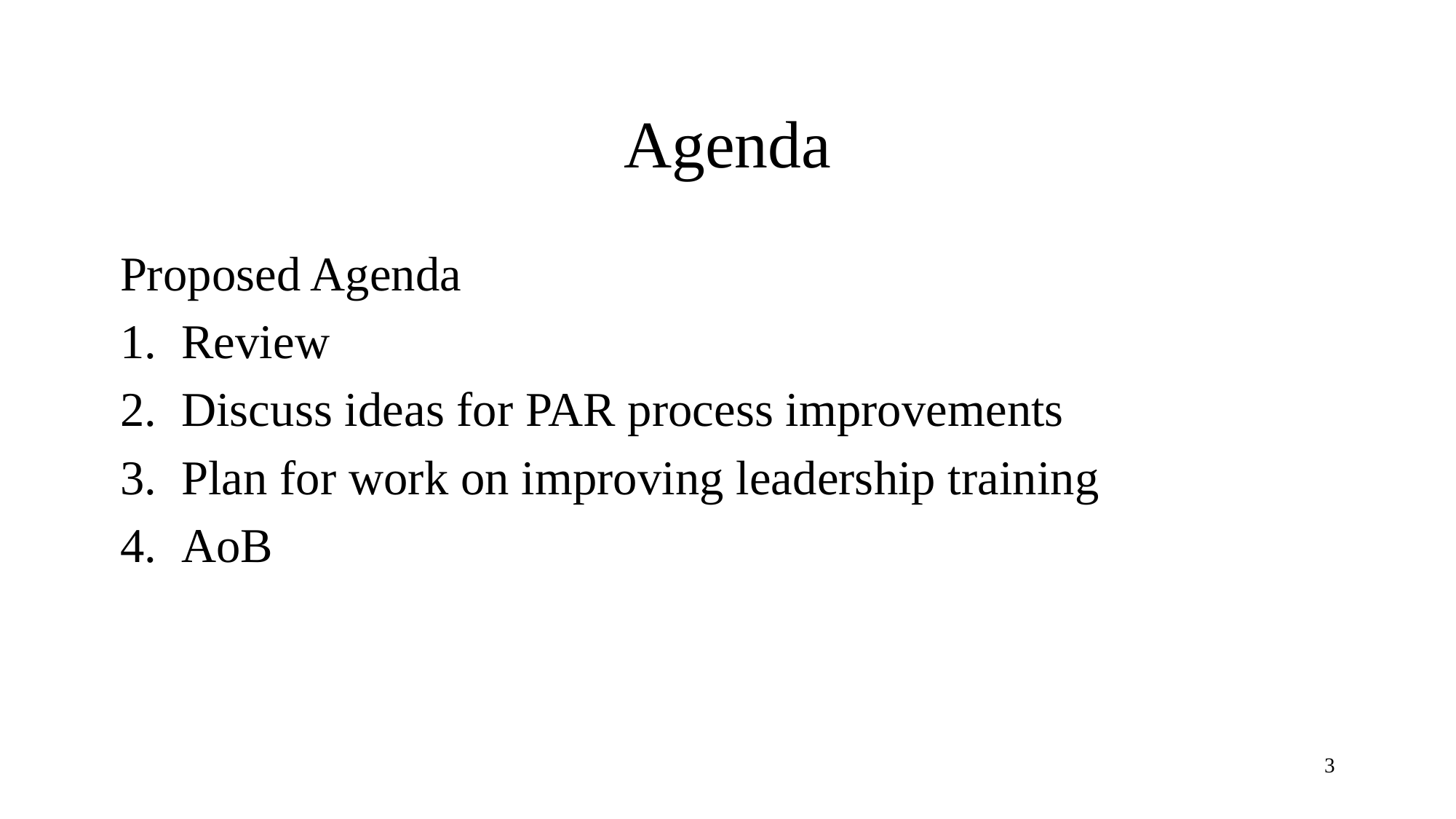

# Agenda
Proposed Agenda
Review
Discuss ideas for PAR process improvements
Plan for work on improving leadership training
AoB

3